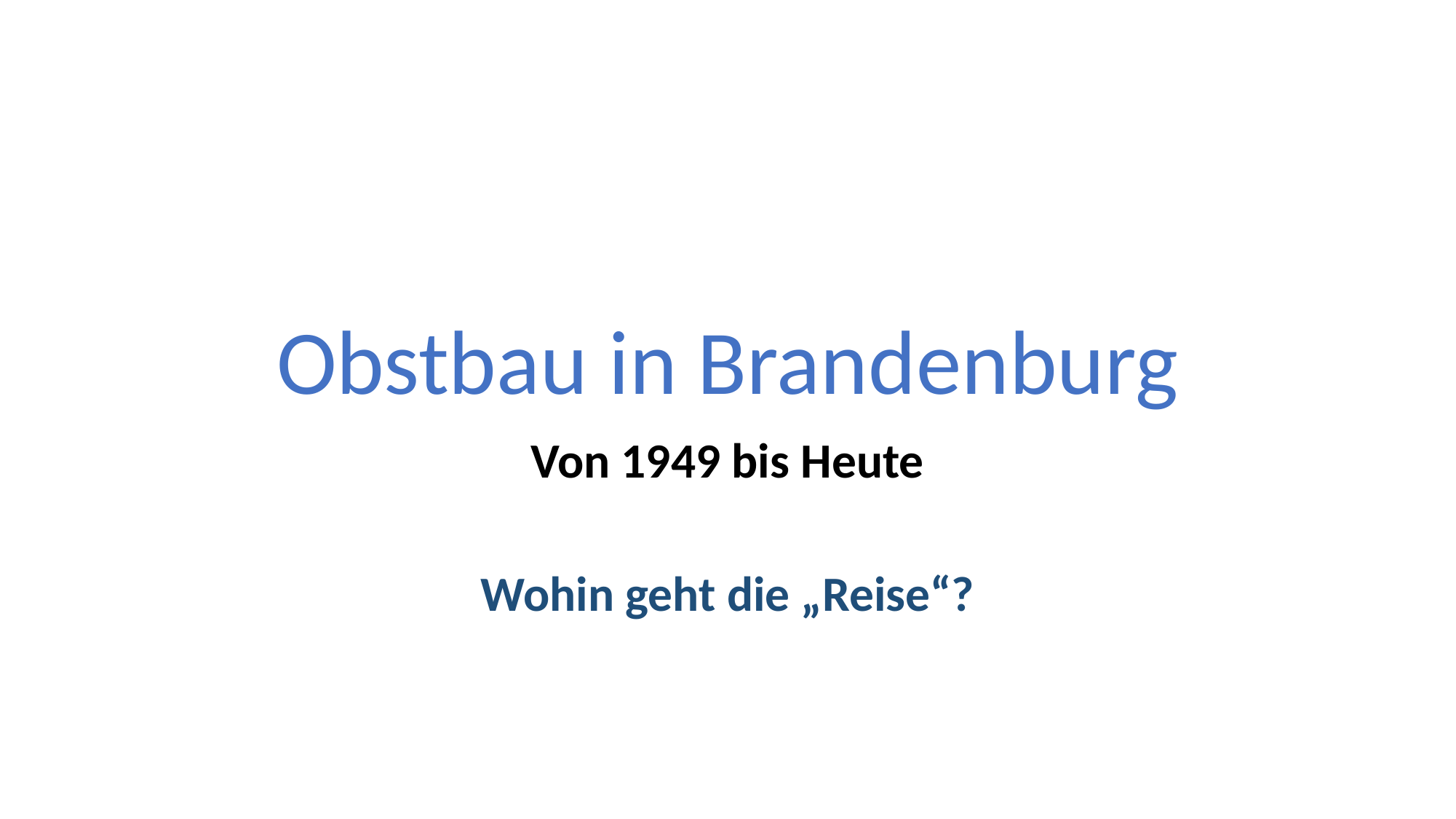

# Obstbau in Brandenburg
Von 1949 bis Heute

Wohin geht die „Reise“?